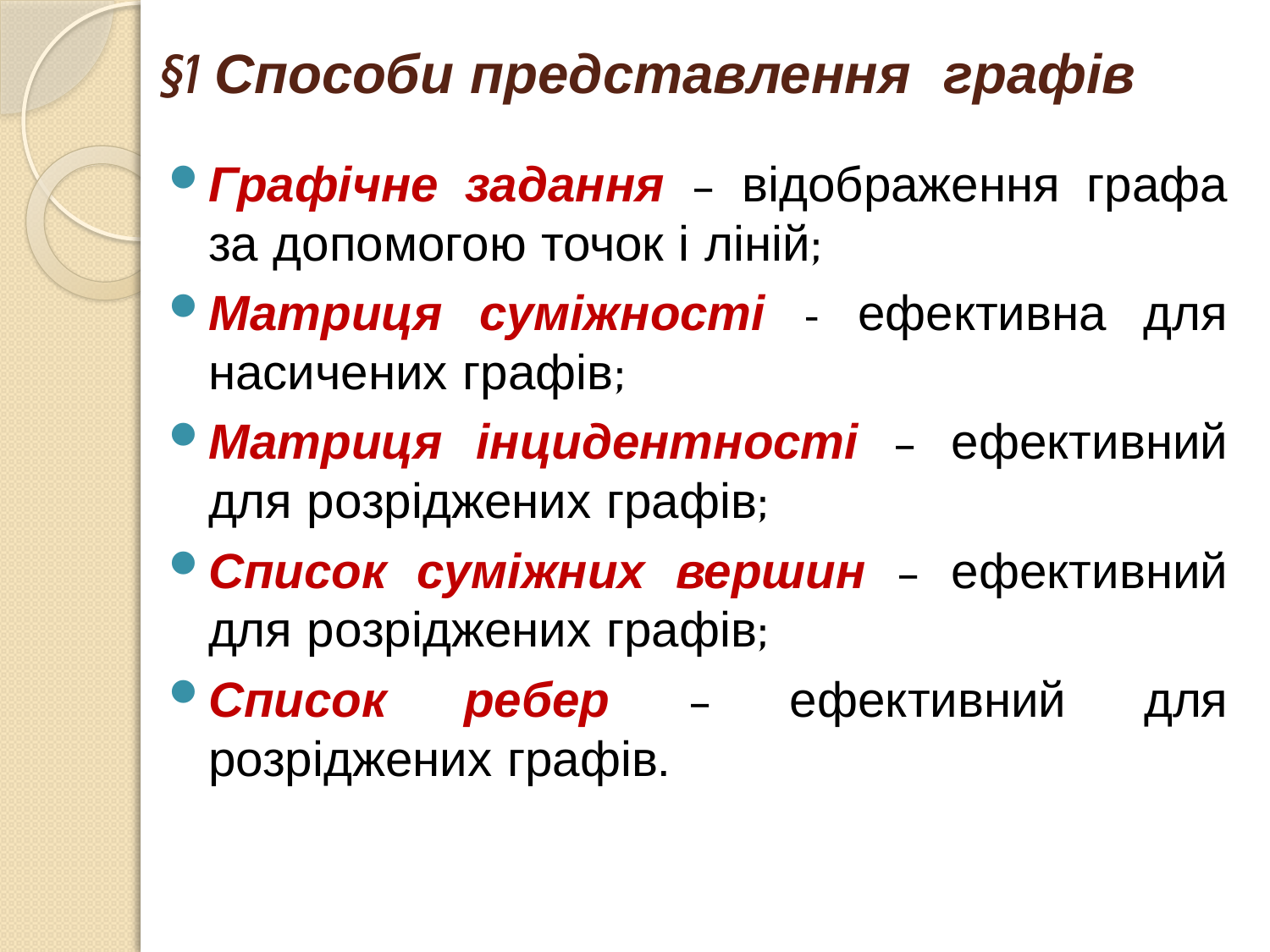

# §1 Способи представлення  графів
Графічне задання – відображення графа за допомогою точок і ліній;
Матриця суміжності - ефективна для насичених графів;
Матриця інцидентності – ефективний для розріджених графів;
Список суміжних вершин – ефективний для розріджених графів;
Список ребер – ефективний для розріджених графів.